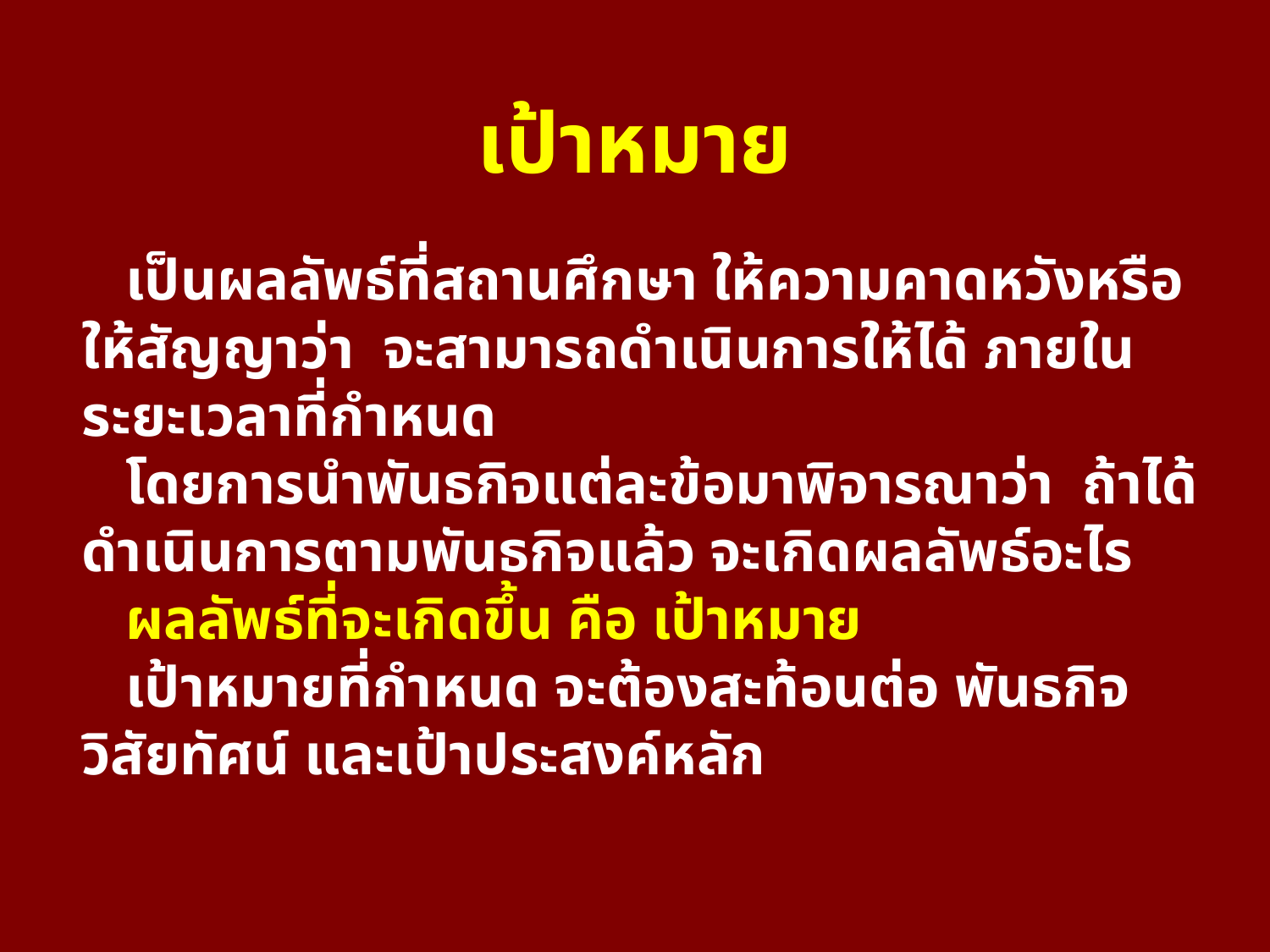

เป้าหมาย

   เป็นผลลัพธ์ที่สถานศึกษา ให้ความคาดหวังหรือให้สัญญาว่า  จะสามารถดำเนินการให้ได้ ภายในระยะเวลาที่กำหนด
   โดยการนำพันธกิจแต่ละข้อมาพิจารณาว่า  ถ้าได้ดำเนินการตามพันธกิจแล้ว จะเกิดผลลัพธ์อะไร
   ผลลัพธ์ที่จะเกิดขึ้น คือ เป้าหมาย
   เป้าหมายที่กำหนด จะต้องสะท้อนต่อ พันธกิจ วิสัยทัศน์ และเป้าประสงค์หลัก